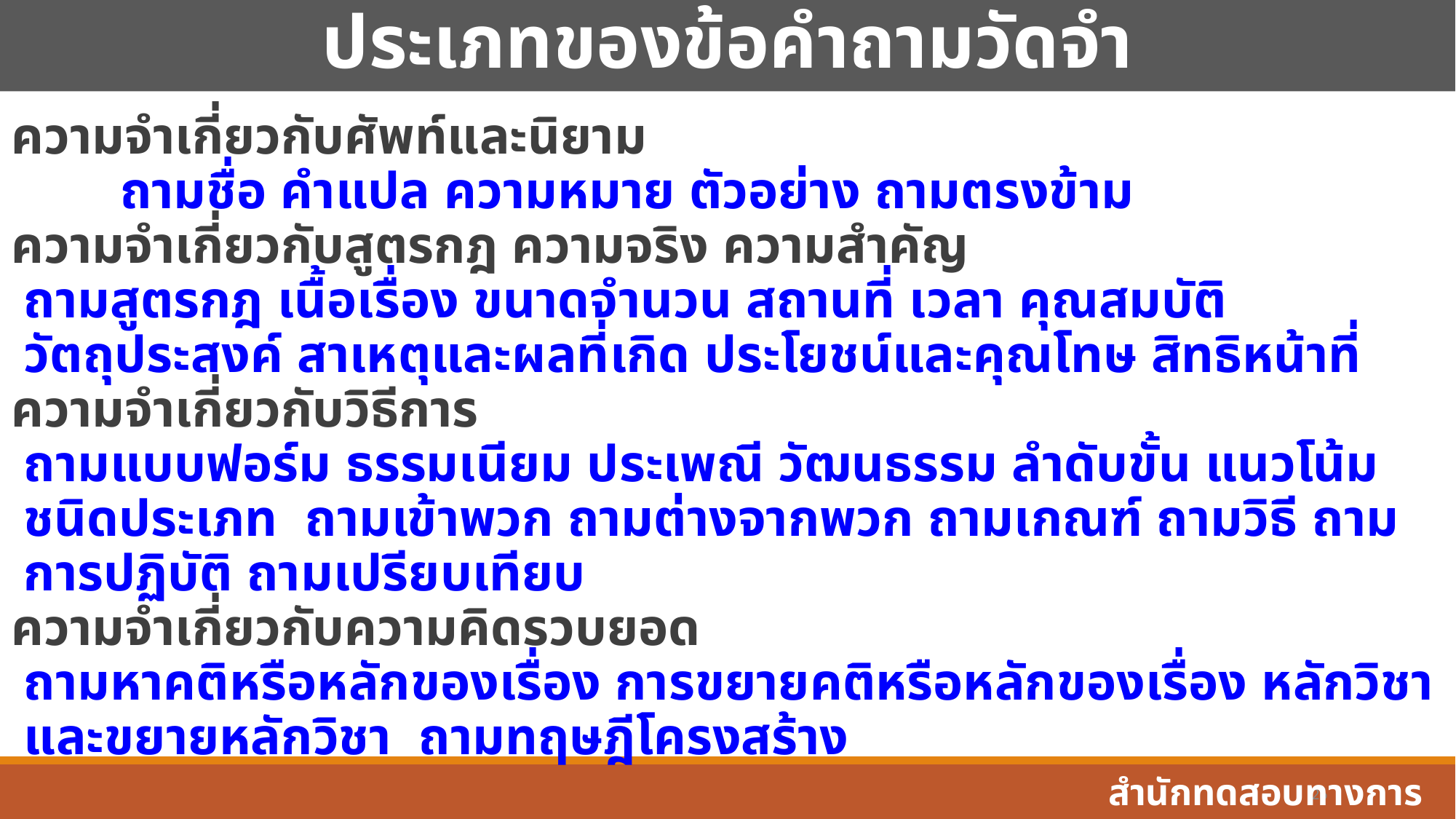

# ประเภทของข้อคำถามวัดจำ
ความจำเกี่ยวกับศัพท์และนิยาม
 	ถามชื่อ คำแปล ความหมาย ตัวอย่าง ถามตรงข้าม
ความจำเกี่ยวกับสูตรกฎ ความจริง ความสำคัญ
	ถามสูตรกฎ เนื้อเรื่อง ขนาดจำนวน สถานที่ เวลา คุณสมบัติ วัตถุประสงค์ สาเหตุและผลที่เกิด ประโยชน์และคุณโทษ สิทธิหน้าที่
ความจำเกี่ยวกับวิธีการ
	ถามแบบฟอร์ม ธรรมเนียม ประเพณี วัฒนธรรม ลำดับขั้น แนวโน้ม ชนิดประเภท  ถามเข้าพวก ถามต่างจากพวก ถามเกณฑ์ ถามวิธี ถามการปฏิบัติ ถามเปรียบเทียบ
ความจำเกี่ยวกับความคิดรวบยอด
	ถามหาคติหรือหลักของเรื่อง การขยายคติหรือหลักของเรื่อง หลักวิชาและขยายหลักวิชา  ถามทฤษฎีโครงสร้าง
สำนักทดสอบทางการศึกษา สพฐ.
26